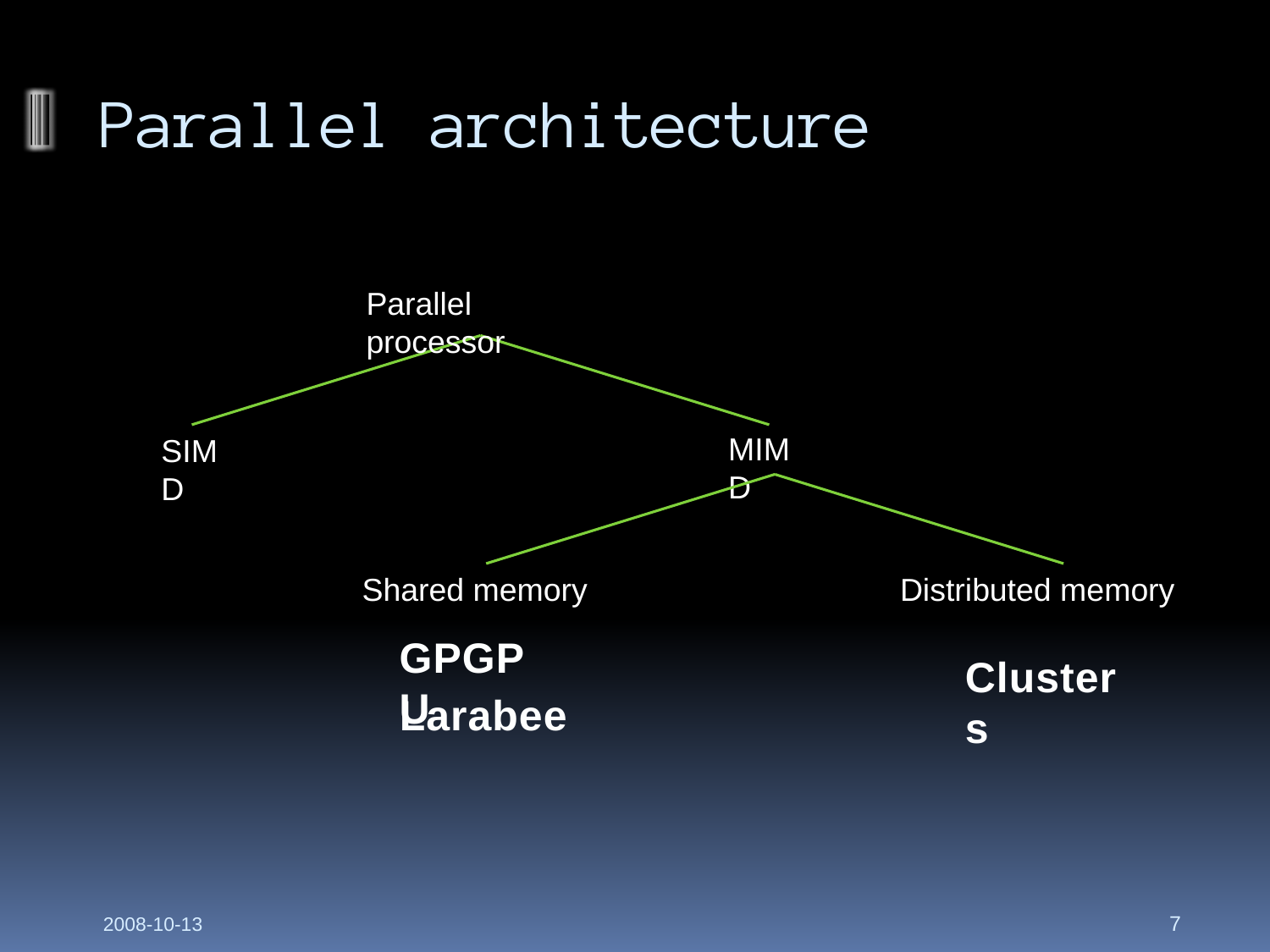

# Parallel architecture
Parallel processor
MIMD
SIMD
Shared memory
Distributed memory
GPGPU
Clusters
Larabee
2008-10-13
7